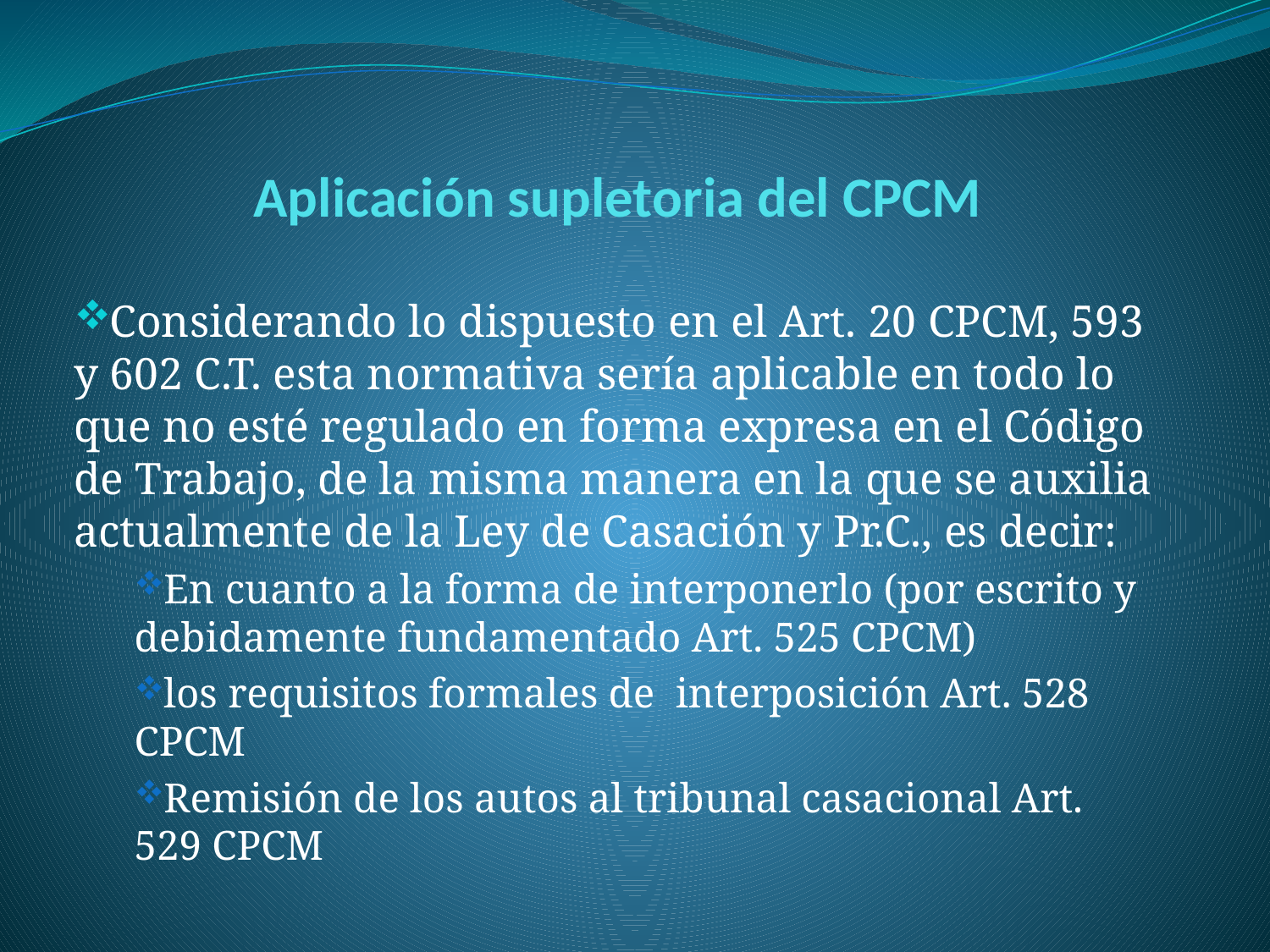

# Aplicación supletoria del CPCM
Considerando lo dispuesto en el Art. 20 CPCM, 593 y 602 C.T. esta normativa sería aplicable en todo lo que no esté regulado en forma expresa en el Código de Trabajo, de la misma manera en la que se auxilia actualmente de la Ley de Casación y Pr.C., es decir:
En cuanto a la forma de interponerlo (por escrito y debidamente fundamentado Art. 525 CPCM)
los requisitos formales de  interposición Art. 528 CPCM
Remisión de los autos al tribunal casacional Art. 529 CPCM